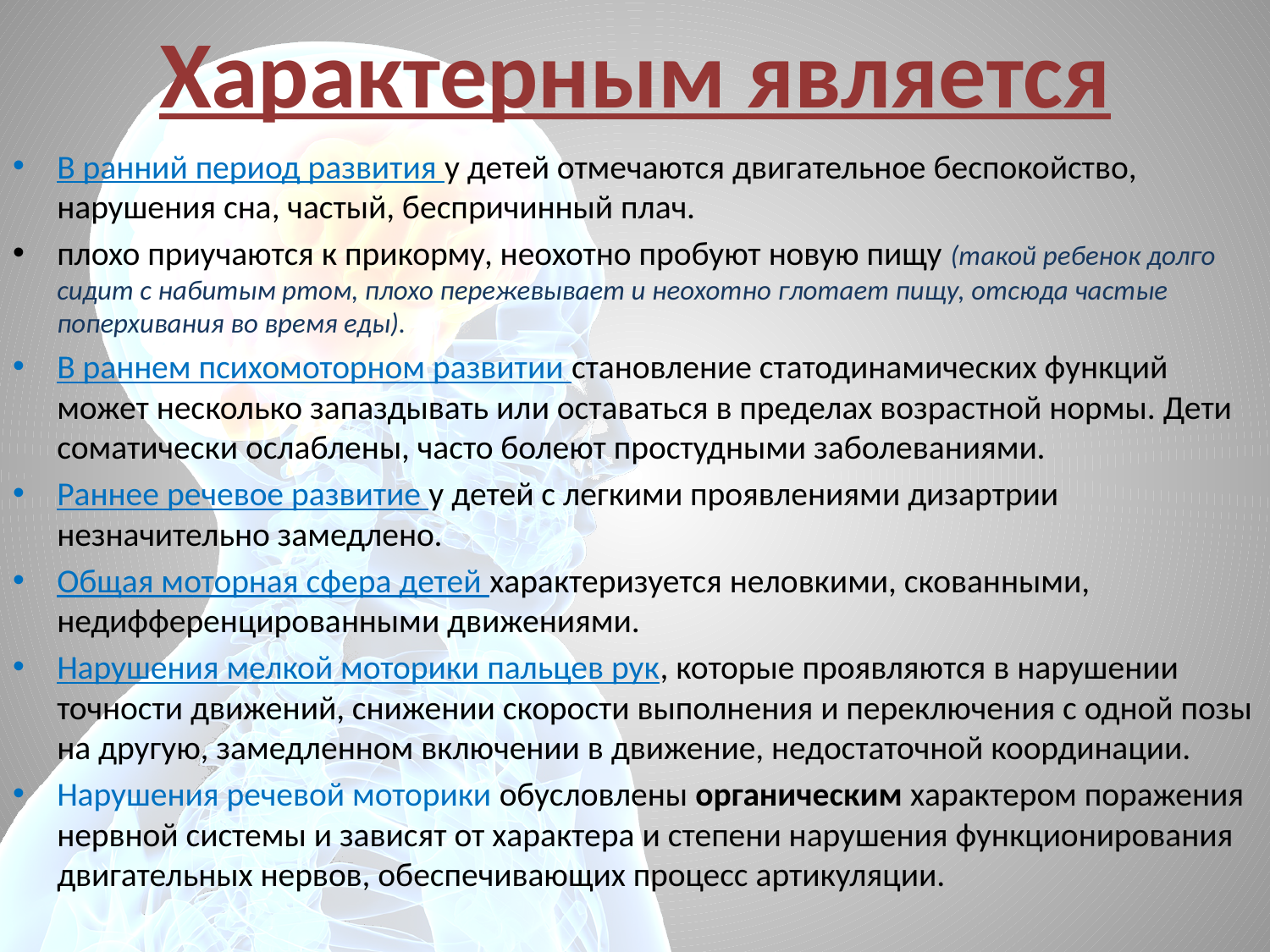

# Характерным является
В ранний период развития у детей отмечаются двигательное беспокойство, нарушения сна, частый, беспричинный плач.
плохо приучаются к прикорму, неохотно пробуют новую пищу (такой ребенок долго сидит с набитым ртом, плохо пережевывает и неохотно глотает пищу, отсюда частые поперхивания во время еды).
В раннем психомоторном развитии становление статодинамических функций может несколько запаздывать или оставаться в пределах возрастной нормы. Дети соматически ослаблены, часто болеют простудными заболеваниями.
Раннее речевое развитие у детей с легкими проявлениями дизартрии незначительно замедлено.
Общая моторная сфера детей характеризуется неловкими, скованными, недифференцированными движениями.
Нарушения мелкой моторики пальцев рук, которые проявляются в нарушении точности движений, снижении скорости выполнения и переключения с одной позы на другую, замедленном включении в движение, недостаточной координации.
Нарушения речевой моторики обусловлены органическим характером поражения нервной системы и зависят от характера и степени нарушения функционирования двигательных нервов, обеспечивающих процесс артикуляции.